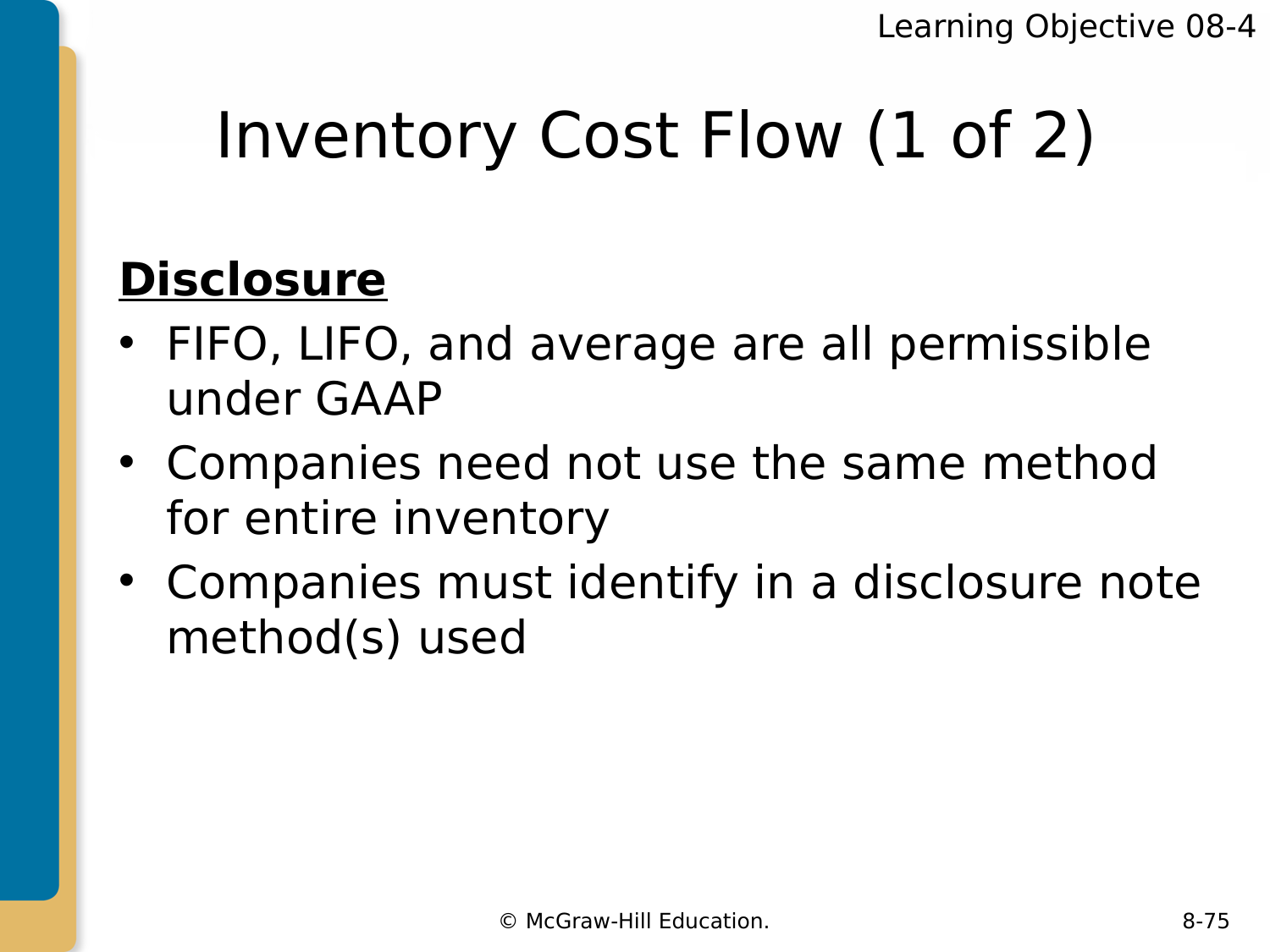

Learning Objective 08-4
# Inventory Cost Flow (1 of 2)
Disclosure
FIFO, LIFO, and average are all permissible under GAAP
Companies need not use the same method for entire inventory
Companies must identify in a disclosure note method(s) used